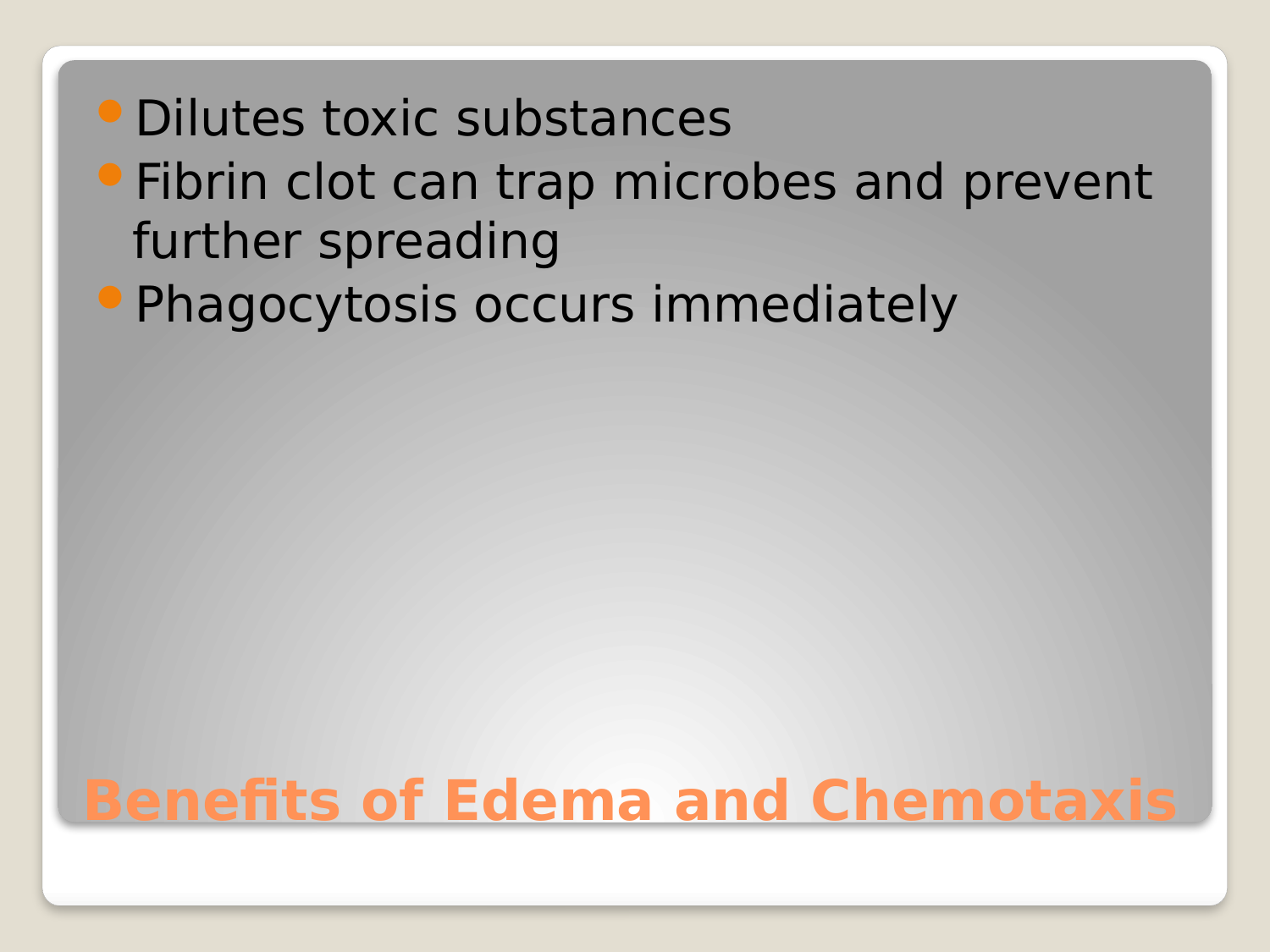

Dilutes toxic substances
Fibrin clot can trap microbes and prevent further spreading
Phagocytosis occurs immediately
# Benefits of Edema and Chemotaxis